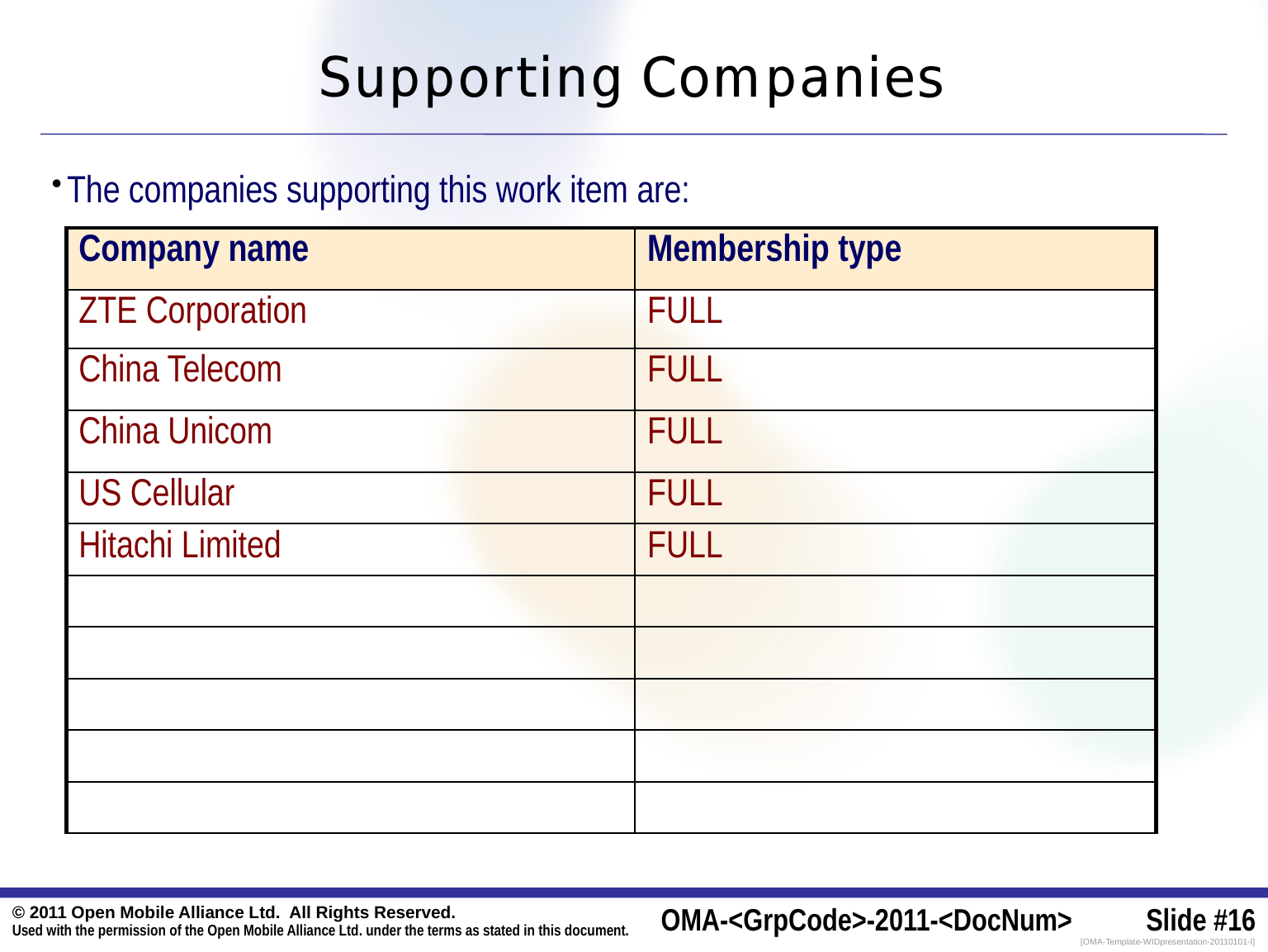

# Supporting Companies
The companies supporting this work item are:
| Company name | Membership type |
| --- | --- |
| ZTE Corporation | FULL |
| China Telecom | FULL |
| China Unicom | FULL |
| US Cellular | FULL |
| Hitachi Limited | FULL |
|  |  |
|  |  |
|  |  |
|  |  |
|  |  |